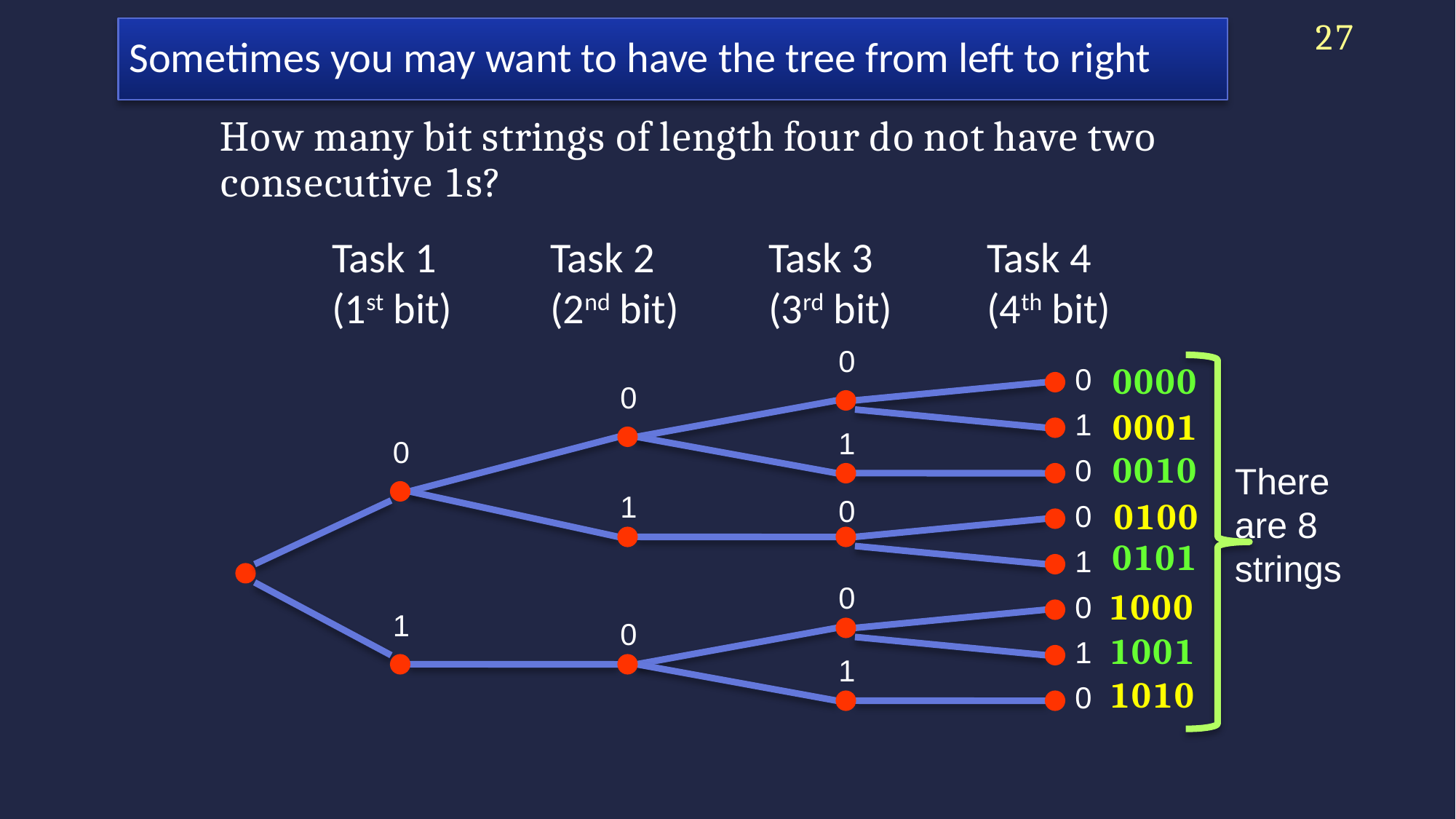

27
# Sometimes you may want to have the tree from left to right
How many bit strings of length four do not have two consecutive 1s?
	Task 1		Task 2		Task 3		Task 4
	(1st bit)	(2nd bit) 	(3rd bit)	(4th bit)
0

0

0000
0

1

0001

1

0

0

0010
There are 8 strings

1

0

0

0100

0101

1

0

0

1000
1

0

1001

1

1

1010
0